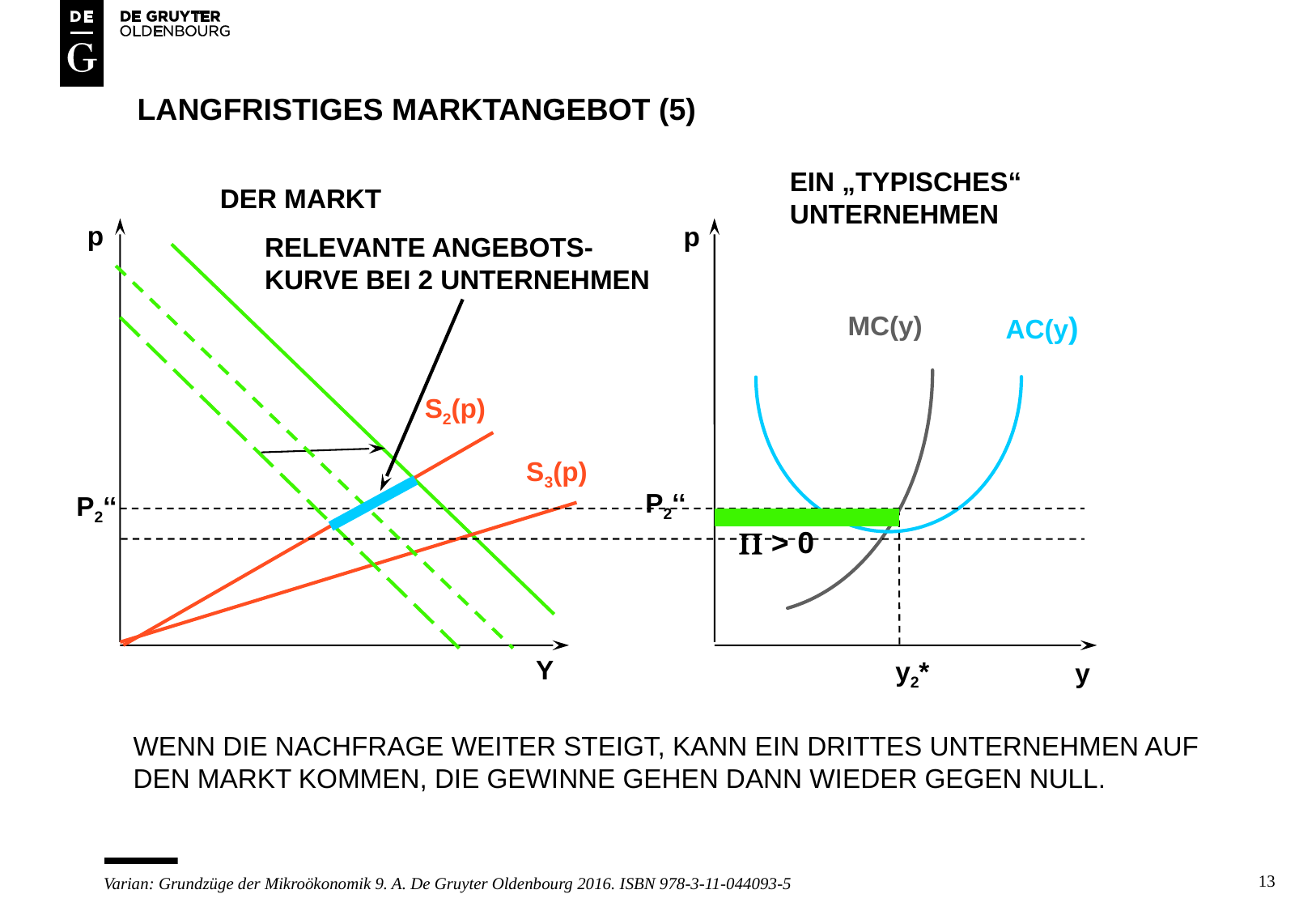

# LANGFRISTIGES MARKTANGEBOT (5)
EIN „TYPISCHES“
UNTERNEHMEN
DER MARKT
p
p

RELEVANTE ANGEBOTS-
KURVE BEI 2 UNTERNEHMEN

MC(y)
AC(y)

S2(p)

S3(p)

P2‘‘
P2‘‘

Π > 0

Y
y2*
y
WENN DIE NACHFRAGE WEITER STEIGT, KANN EIN DRITTES UNTERNEHMEN AUF DEN MARKT KOMMEN, DIE GEWINNE GEHEN DANN WIEDER GEGEN NULL.
13
Varian: Grundzüge der Mikroökonomik 9. A. De Gruyter Oldenbourg 2016. ISBN 978-3-11-044093-5